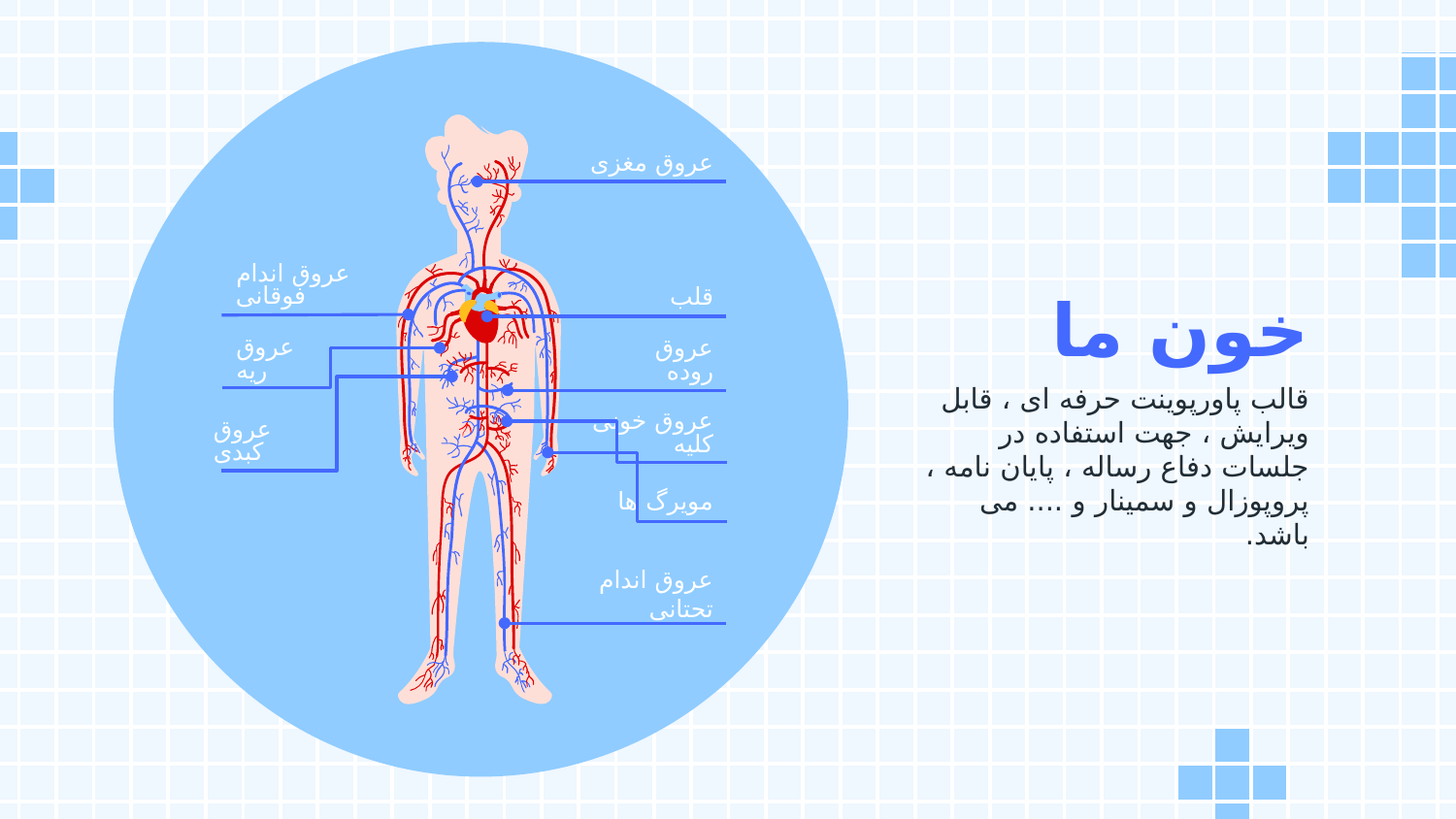

عروق مغزی

عروق اندام فوقانی

# خون ما

قلب

عروق ریه

عروق روده

قالب پاورپوينت حرفه ای ، قابل ویرایش ، جهت استفاده در جلسات دفاع رساله ، پایان نامه ، پروپوزال و سمینار و .... می باشد.

عروق خونی کلیه

عروق کبدی

مویرگ ها

عروق اندام تحتانی